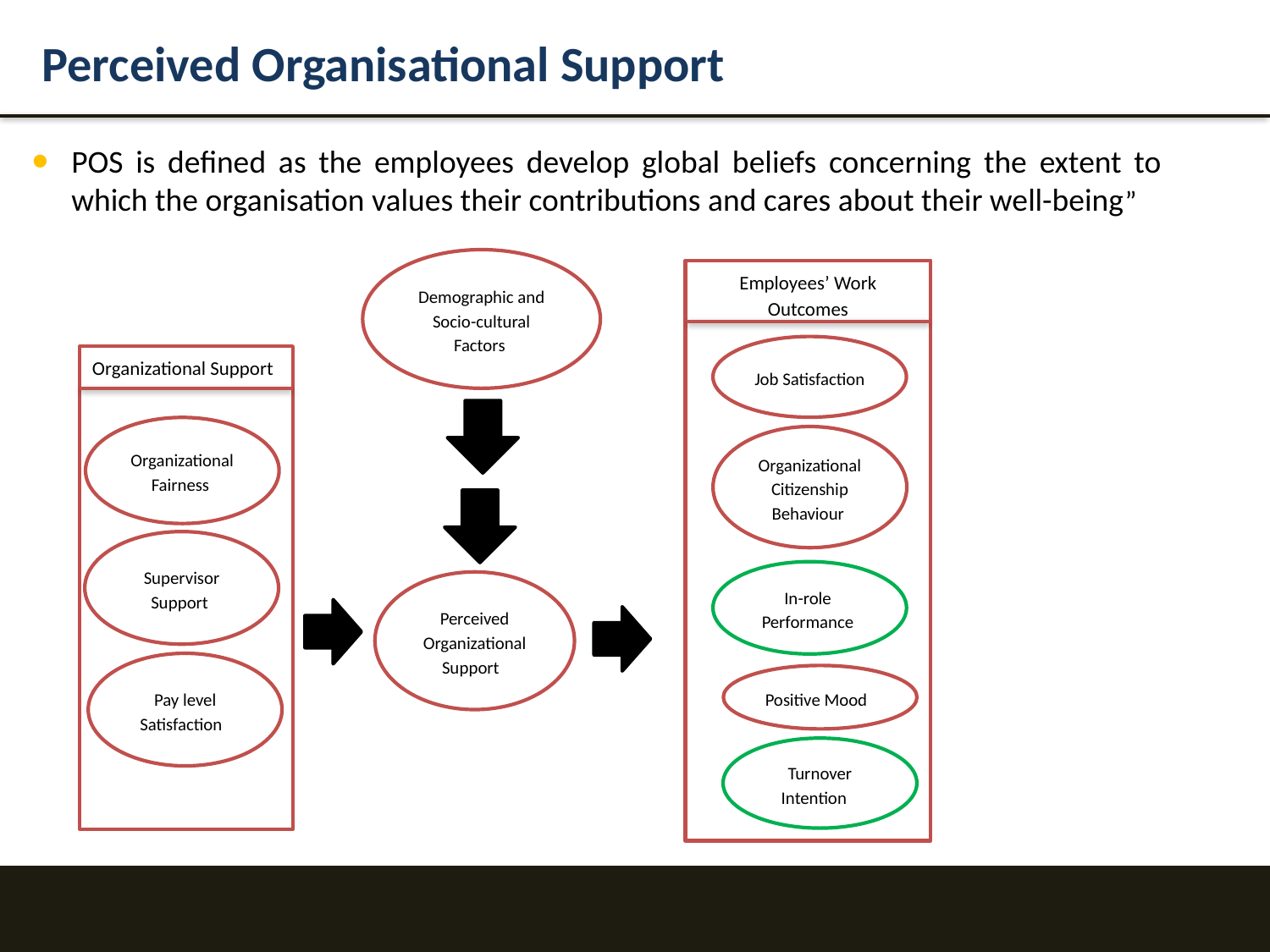

Perceived Organisational Support
POS is defined as the employees develop global beliefs concerning the extent to which the organisation values their contributions and cares about their well-being”

Demographic and Socio-cultural Factors
Employees’ Work Outcomes

Job Satisfaction
Organizational Support

Organizational Fairness
Organizational Citizenship Behaviour

Supervisor Support
In-role  Performance
Perceived Organizational Support

Pay level Satisfaction
Positive Mood
Turnover Intention